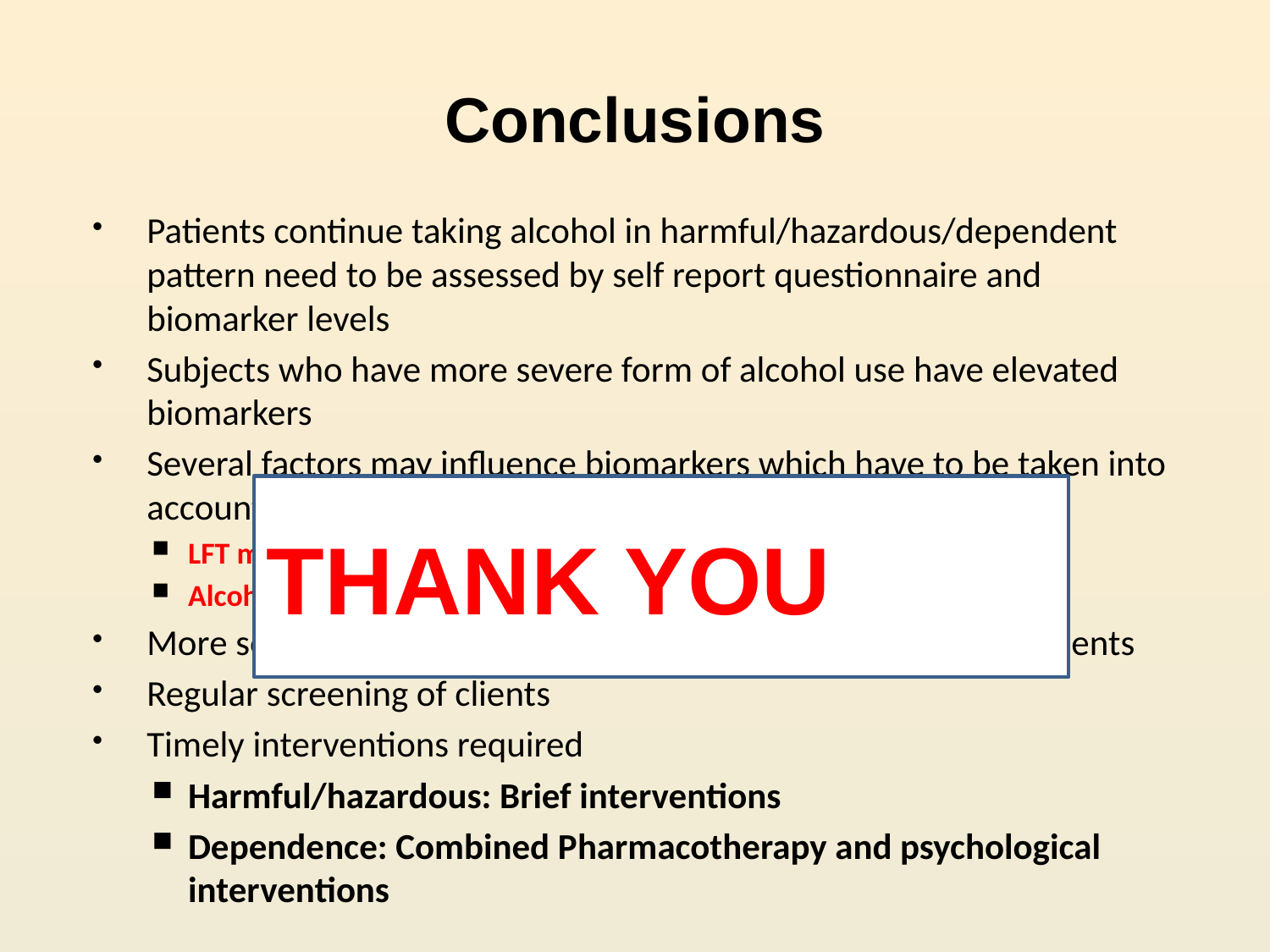

# Conclusions
Patients continue taking alcohol in harmful/hazardous/dependent pattern need to be assessed by self report questionnaire and biomarker levels
Subjects who have more severe form of alcohol use have elevated biomarkers
Several factors may influence biomarkers which have to be taken into account
LFT markers may help to identify subjects with Liver diseases
Alcohol related or Hepatitis in IV drug users
More sensitive and specific biomarkers are needed in such patients
Regular screening of clients
Timely interventions required
Harmful/hazardous: Brief interventions
Dependence: Combined Pharmacotherapy and psychological interventions

THANK YOU